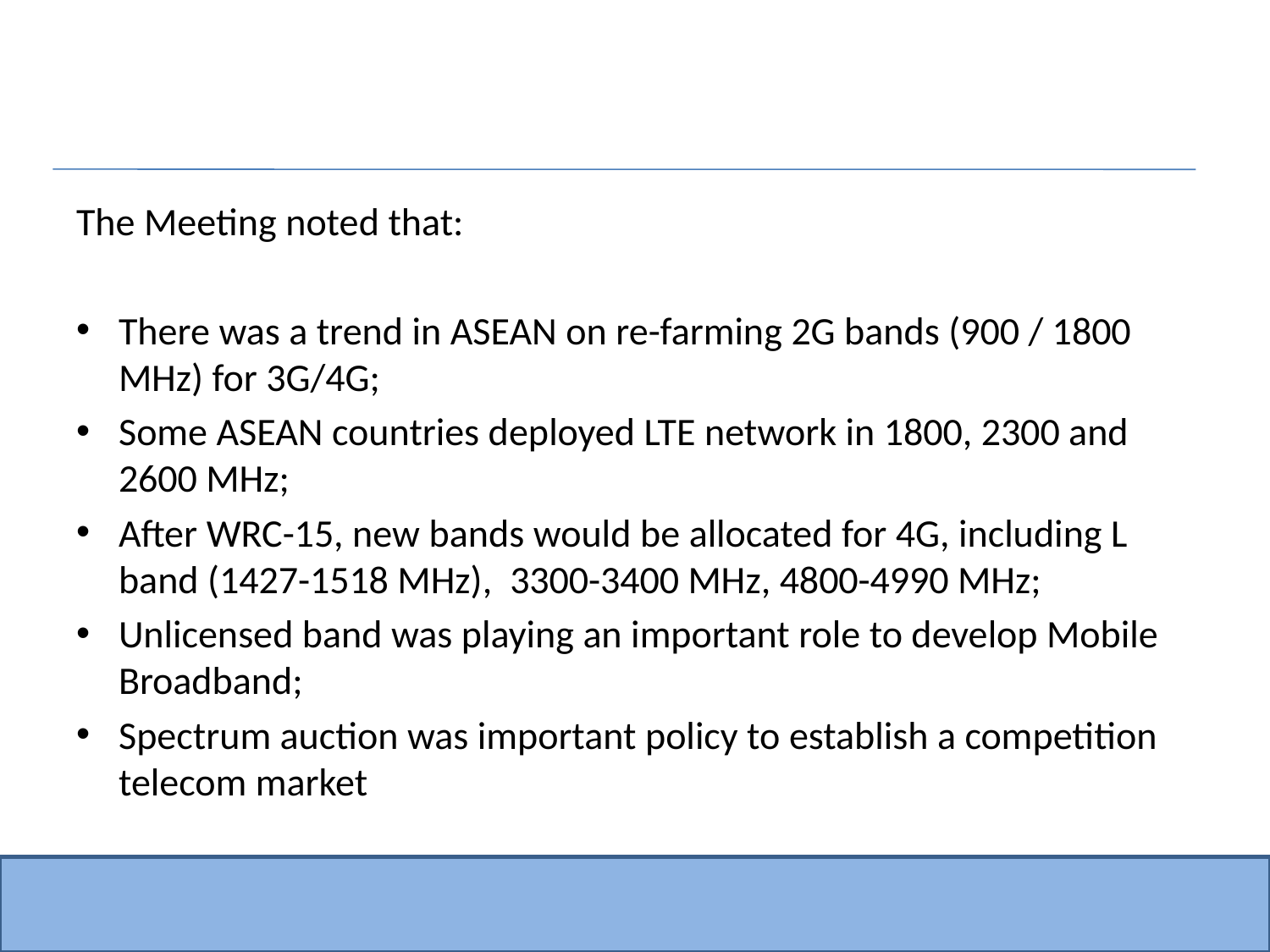

#
The Meeting noted that:

There was a trend in ASEAN on re-farming 2G bands (900 / 1800 MHz) for 3G/4G;
Some ASEAN countries deployed LTE network in 1800, 2300 and 2600 MHz;
After WRC-15, new bands would be allocated for 4G, including L band (1427-1518 MHz),  3300-3400 MHz, 4800-4990 MHz;
Unlicensed band was playing an important role to develop Mobile Broadband;
Spectrum auction was important policy to establish a competition telecom market